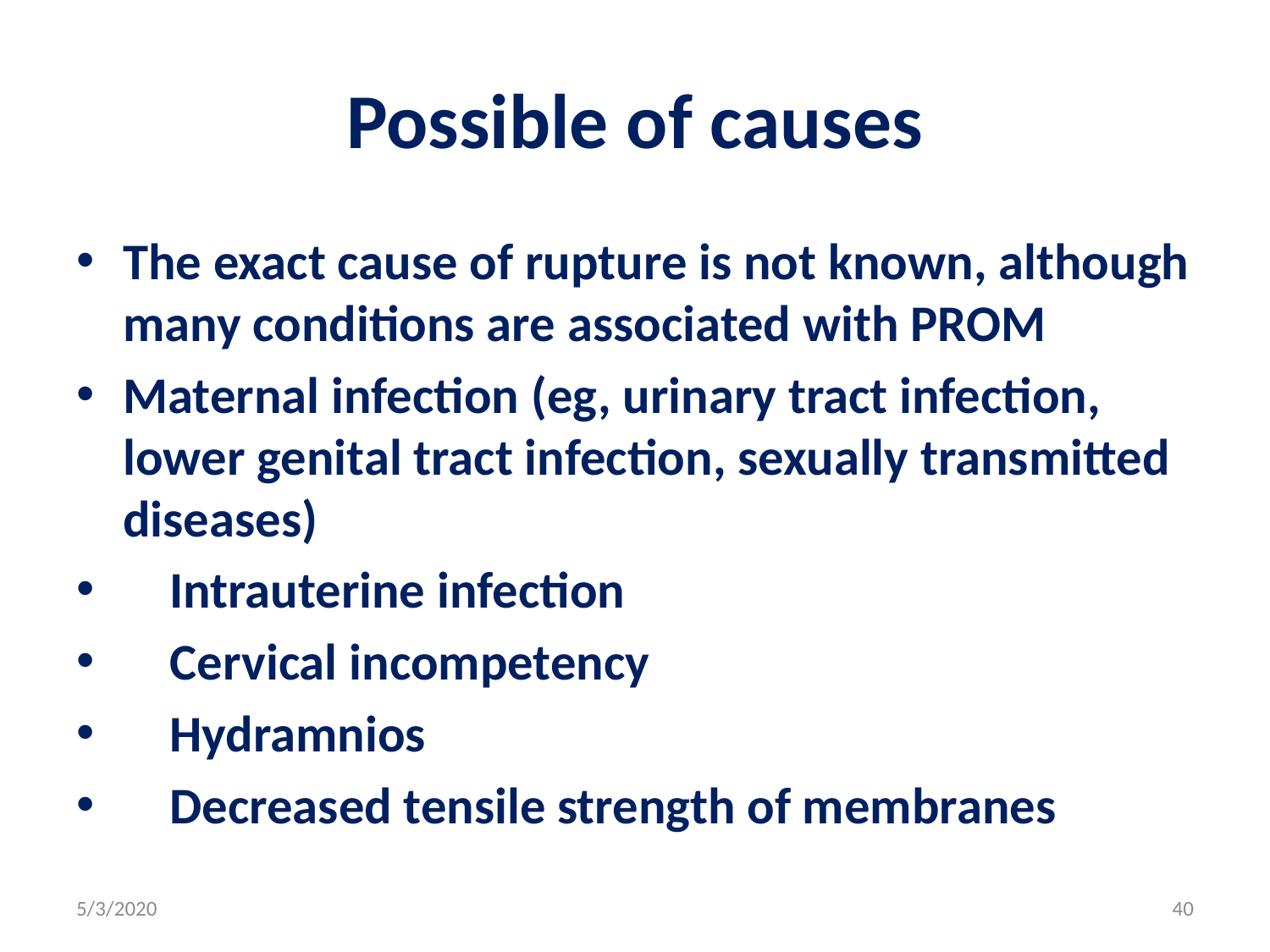

# Possible of causes
The exact cause of rupture is not known, although many conditions are associated with PROM
Maternal infection (eg, urinary tract infection, lower genital tract infection, sexually transmitted diseases)
    Intrauterine infection
    Cervical incompetency
    Hydramnios
    Decreased tensile strength of membranes

5/3/2020
40